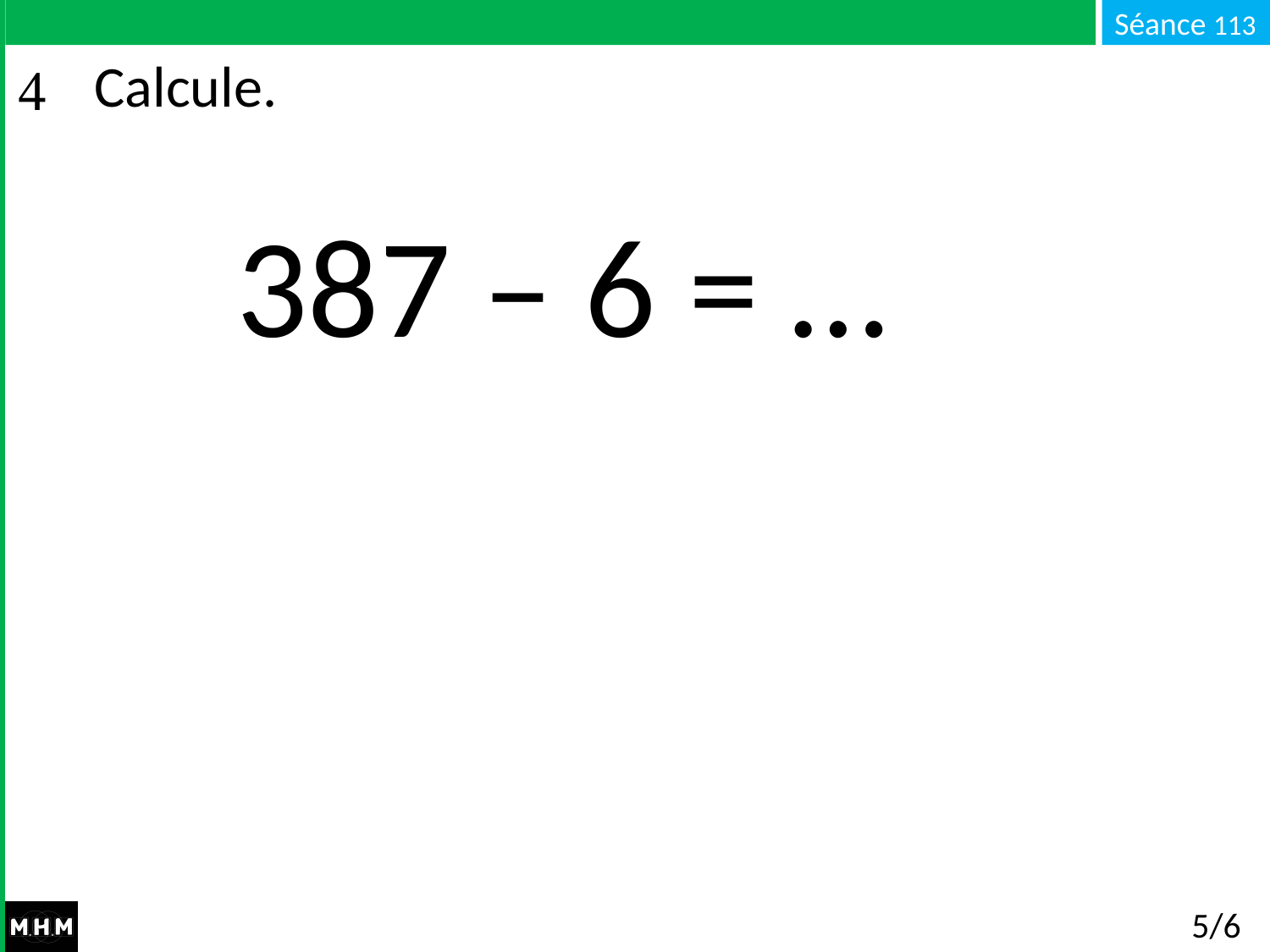

# Calcule.
387 – 6 = …
5/6